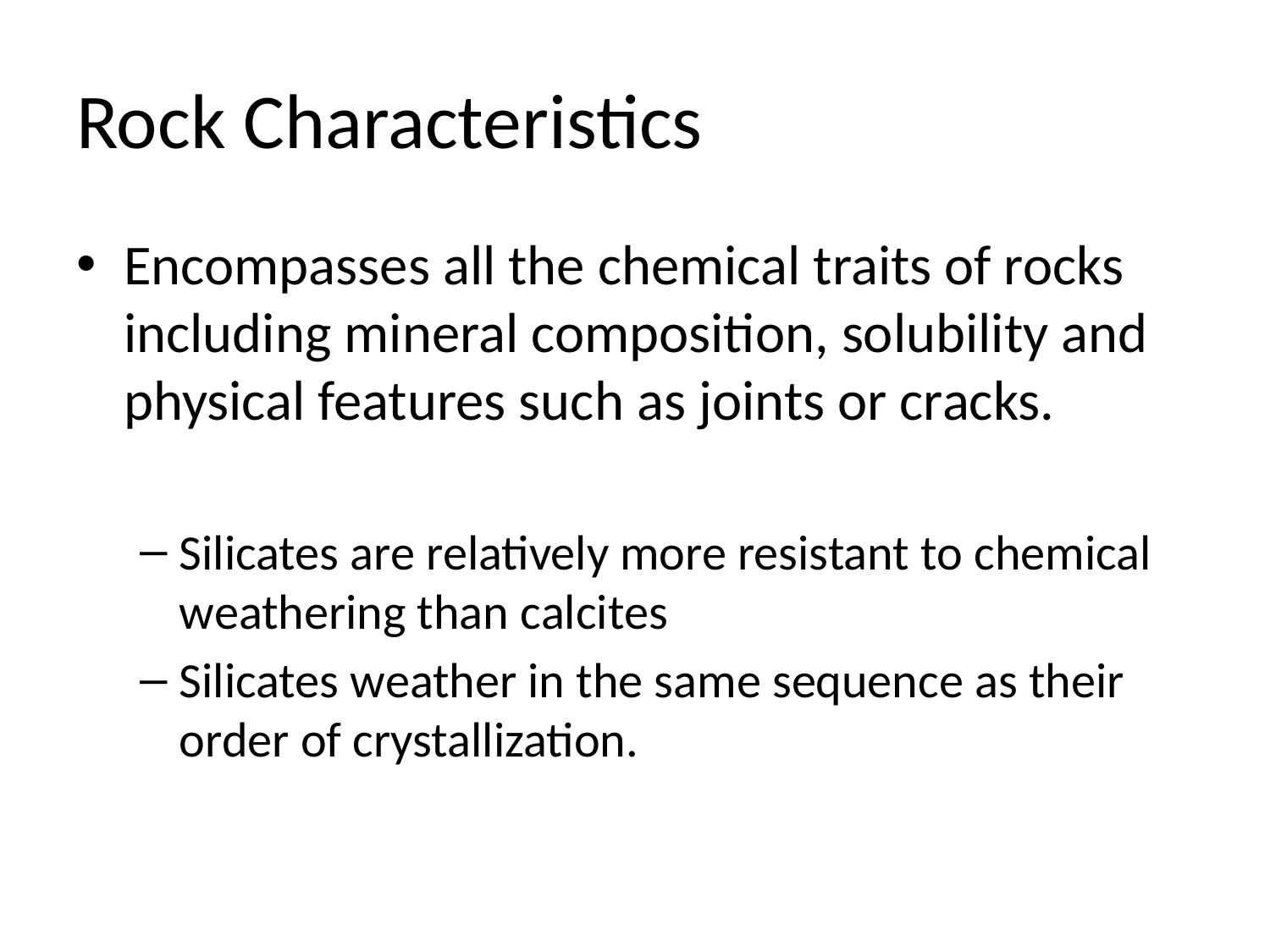

# Rock Characteristics
Encompasses all the chemical traits of rocks including mineral composition, solubility and physical features such as joints or cracks.

Silicates are relatively more resistant to chemical weathering than calcites
Silicates weather in the same sequence as their order of crystallization.